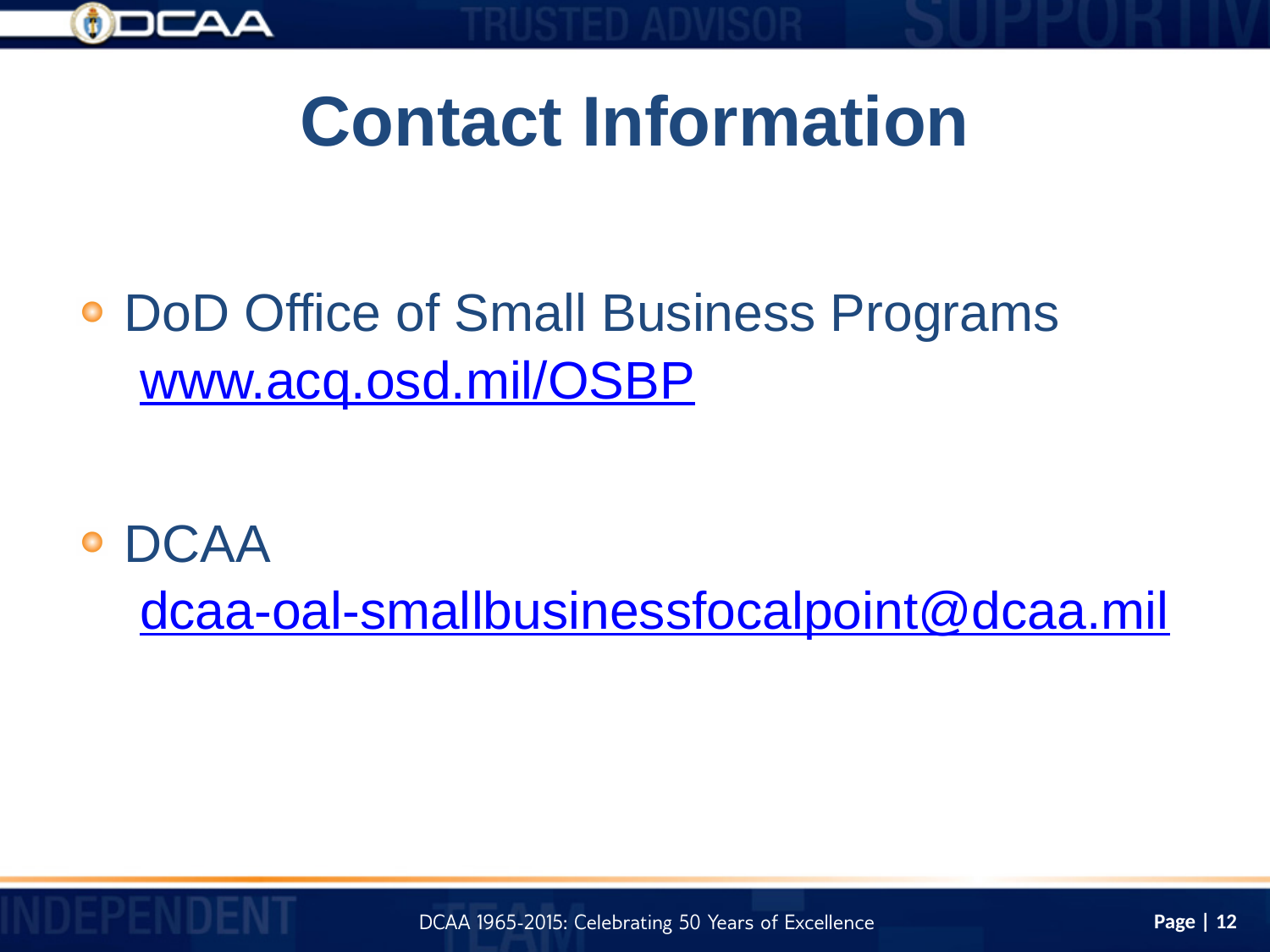

# Contact Information
DoD Office of Small Business Programs
www.acq.osd.mil/OSBP
DCAA
dcaa-oal-smallbusinessfocalpoint@dcaa.mil
Page | 12
DCAA 1965-2015: Celebrating 50 Years of Excellence